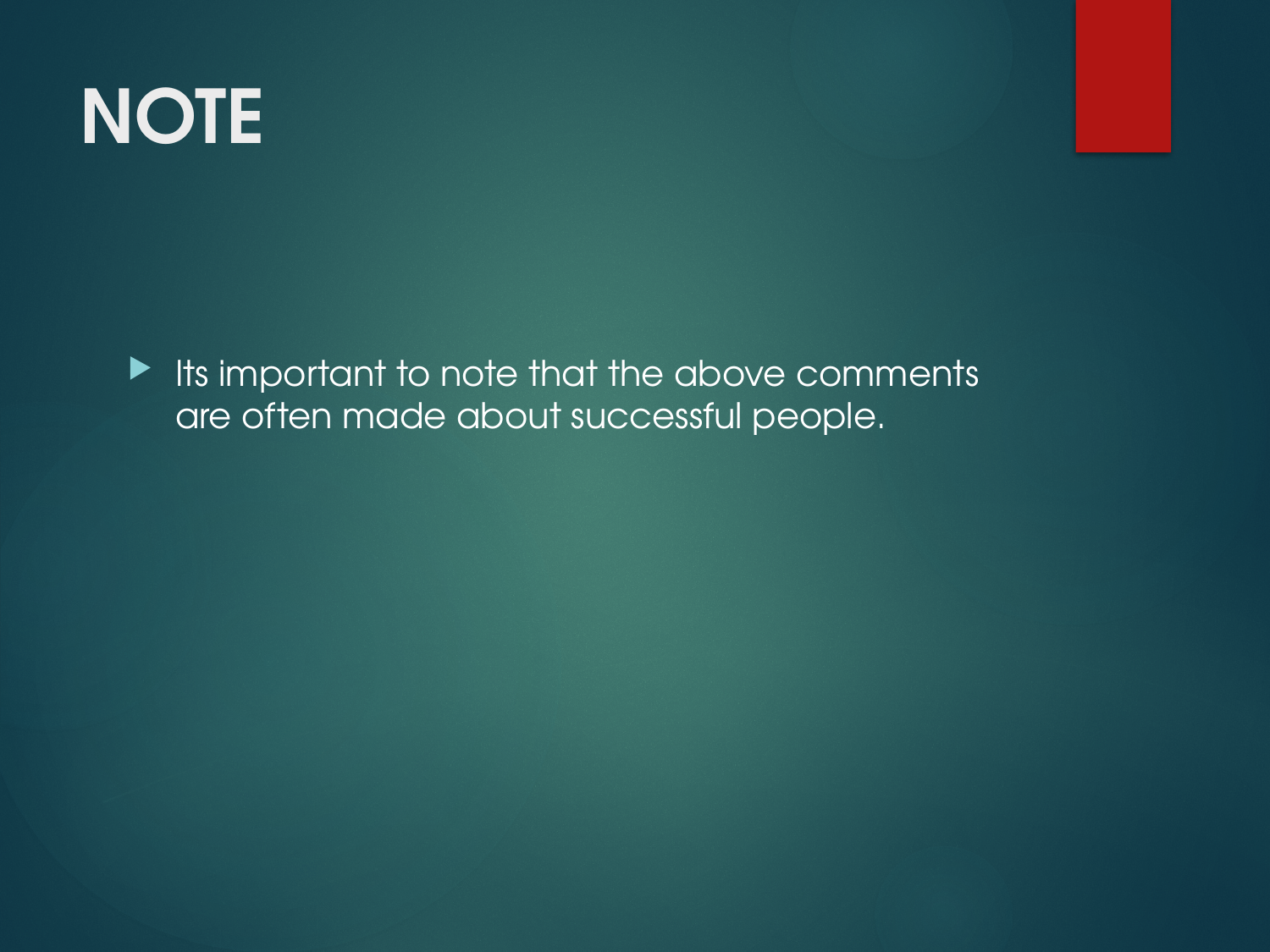

# NOTE

Its important to note that the above comments are often made about successful people.